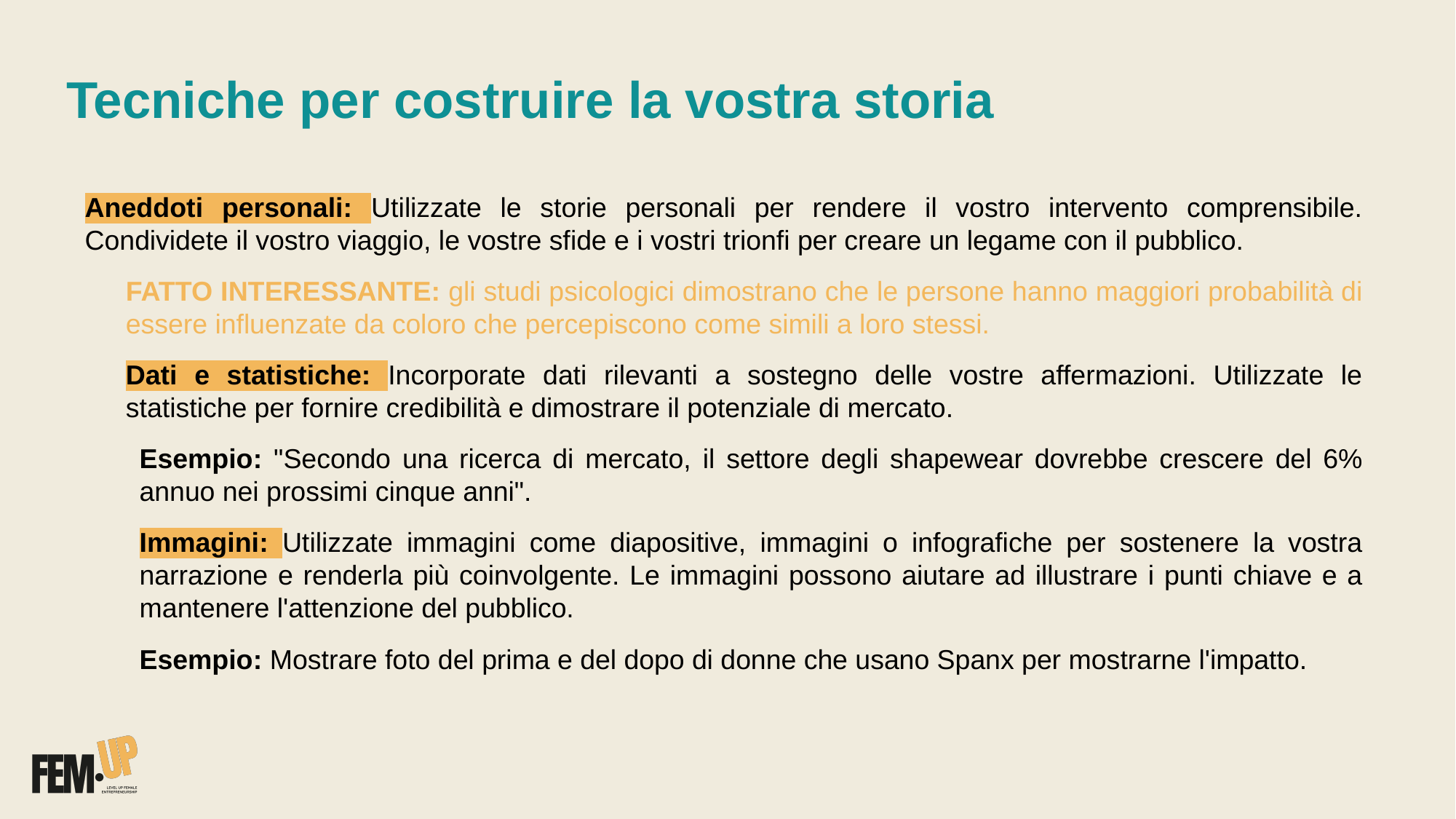

# Tecniche per costruire la vostra storia
Aneddoti personali: Utilizzate le storie personali per rendere il vostro intervento comprensibile. Condividete il vostro viaggio, le vostre sfide e i vostri trionfi per creare un legame con il pubblico.
FATTO INTERESSANTE: gli studi psicologici dimostrano che le persone hanno maggiori probabilità di essere influenzate da coloro che percepiscono come simili a loro stessi.
Dati e statistiche: Incorporate dati rilevanti a sostegno delle vostre affermazioni. Utilizzate le statistiche per fornire credibilità e dimostrare il potenziale di mercato.
Esempio: "Secondo una ricerca di mercato, il settore degli shapewear dovrebbe crescere del 6% annuo nei prossimi cinque anni".
Immagini: Utilizzate immagini come diapositive, immagini o infografiche per sostenere la vostra narrazione e renderla più coinvolgente. Le immagini possono aiutare ad illustrare i punti chiave e a mantenere l'attenzione del pubblico.
Esempio: Mostrare foto del prima e del dopo di donne che usano Spanx per mostrarne l'impatto.